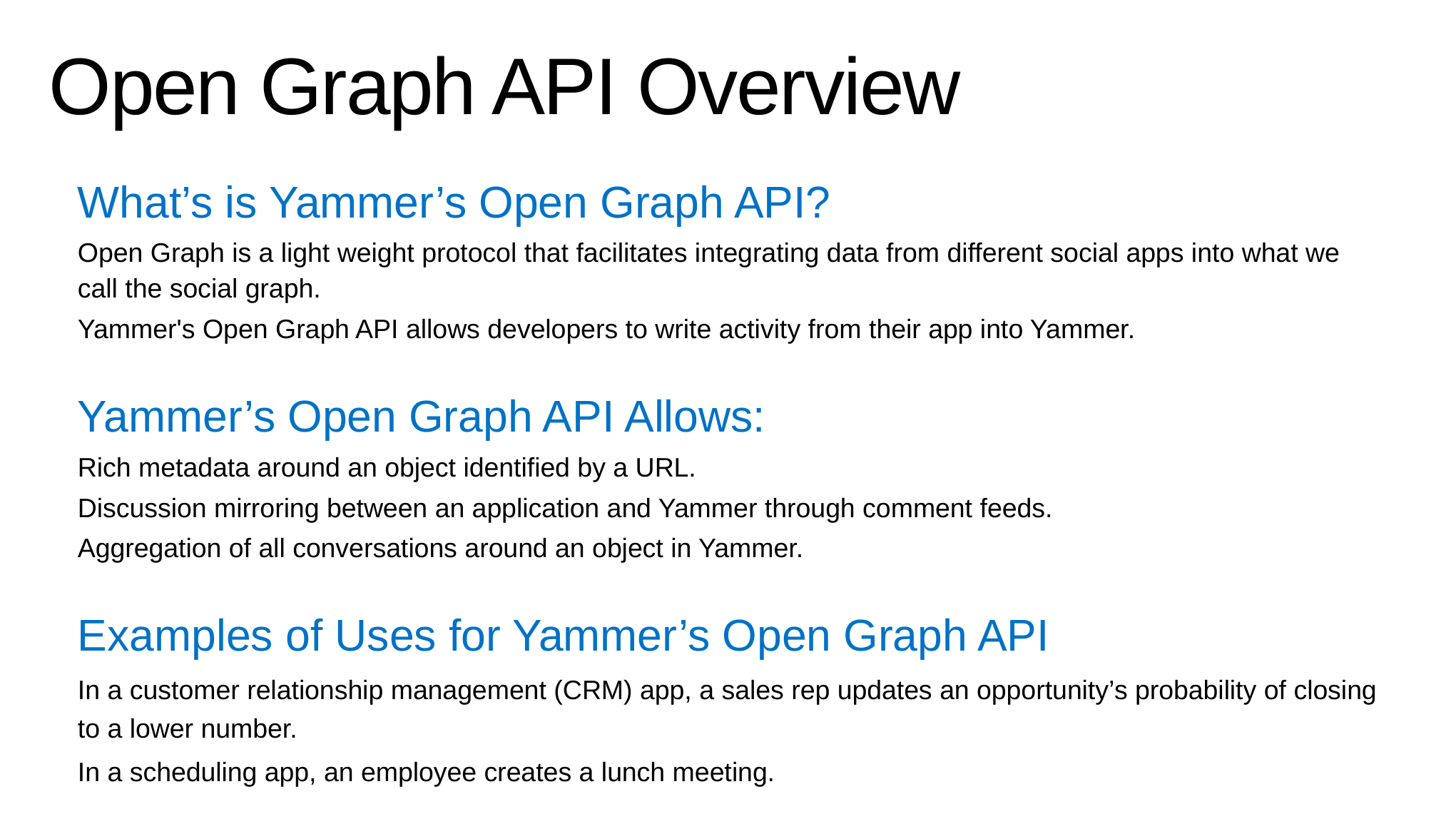

# Open Graph API Overview
What’s is Yammer’s Open Graph API?
Open Graph is a light weight protocol that facilitates integrating data from different social apps into what we call the social graph.
Yammer's Open Graph API allows developers to write activity from their app into Yammer.

Yammer’s Open Graph API Allows:
Rich metadata around an object identified by a URL.
Discussion mirroring between an application and Yammer through comment feeds.
Aggregation of all conversations around an object in Yammer.

Examples of Uses for Yammer’s Open Graph API
In a customer relationship management (CRM) app, a sales rep updates an opportunity’s probability of closing to a lower number.
In a scheduling app, an employee creates a lunch meeting.